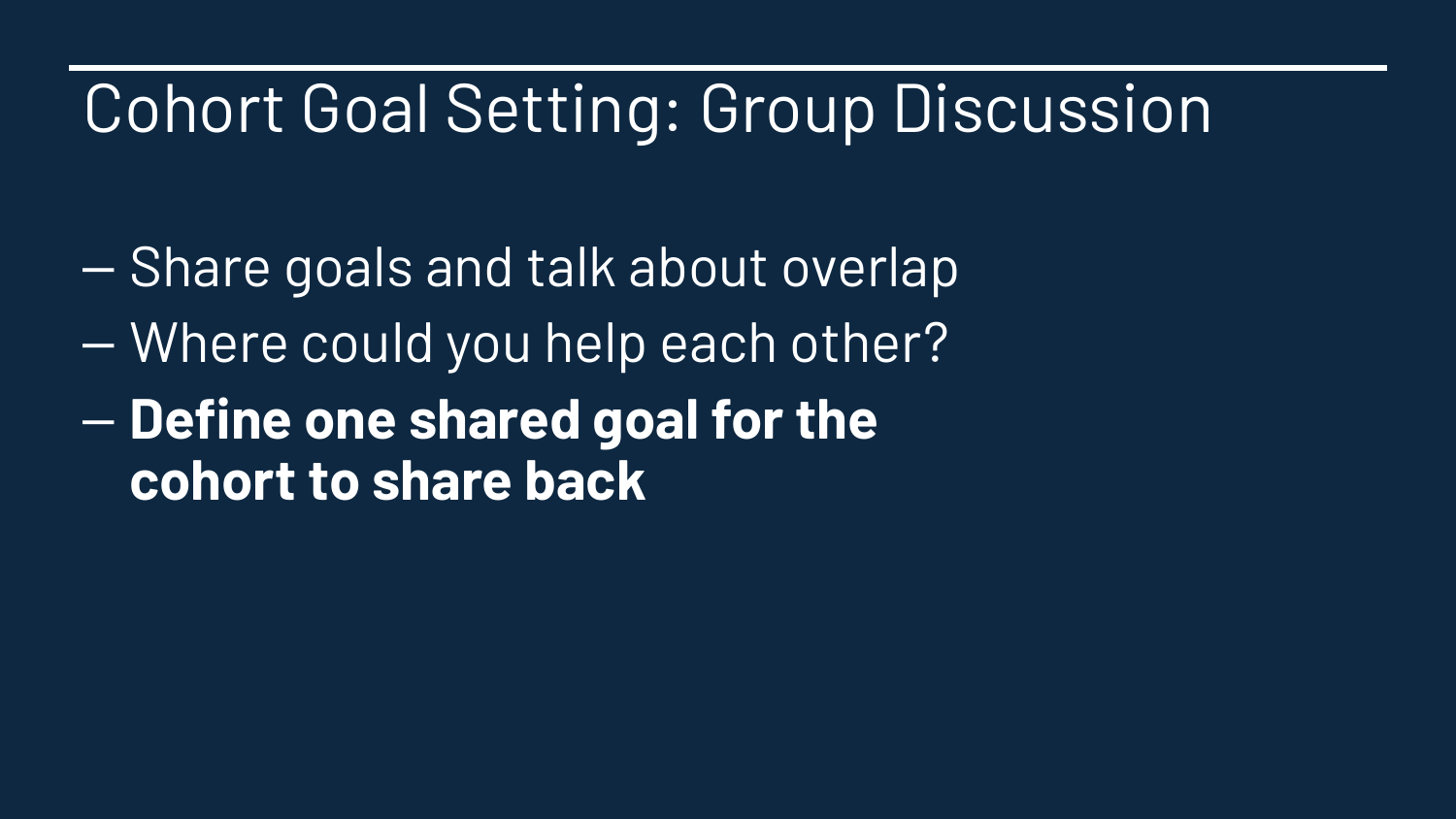

Cohort Goal Setting: Group Discussion
Share goals and talk about overlap
Where could you help each other?
Define one shared goal for the cohort to share back